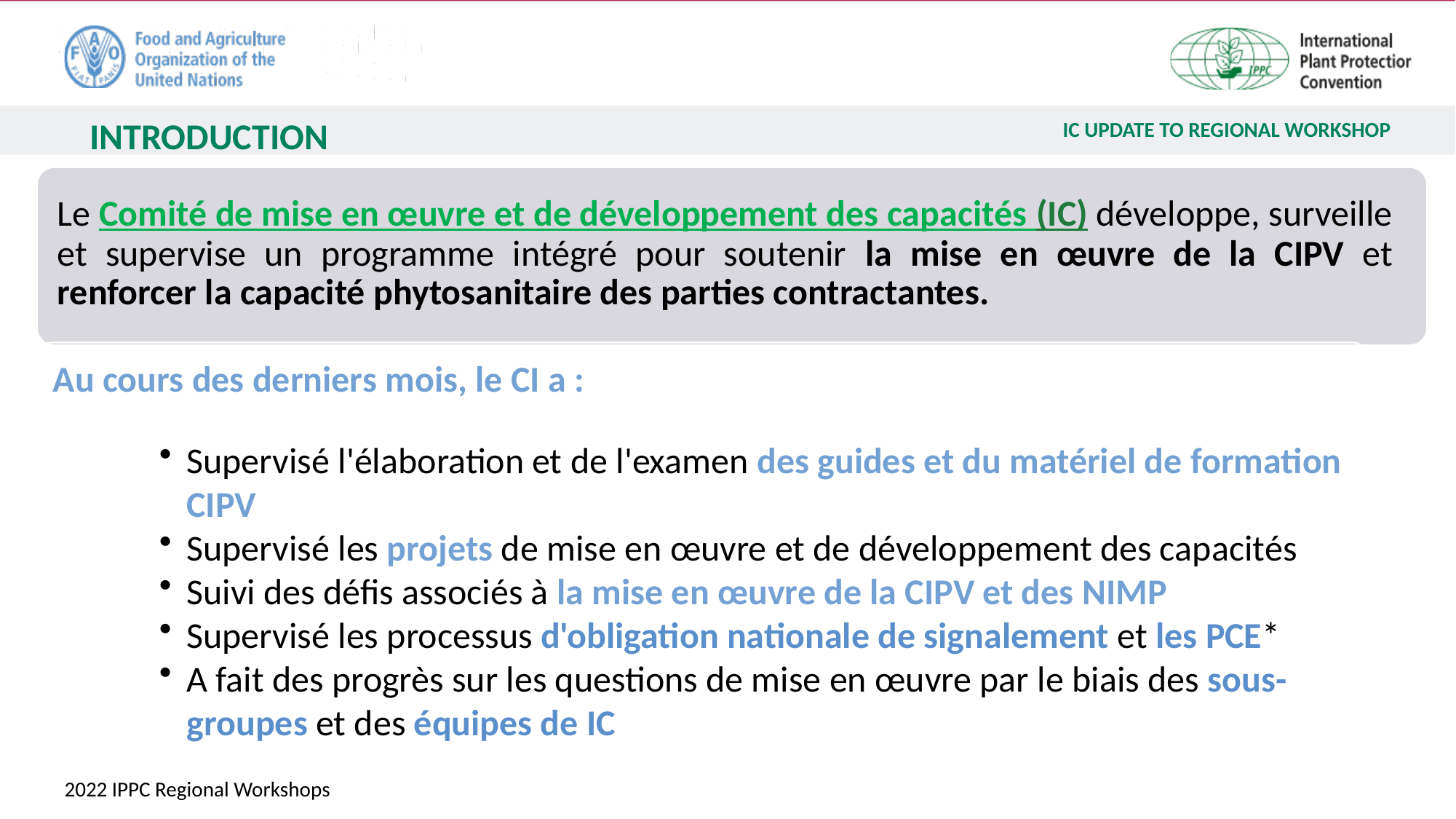

# INTRODUCTION

Le Comité de mise en œuvre et de développement des capacités (IC) développe, surveille et supervise un programme intégré pour soutenir la mise en œuvre de la CIPV et renforcer la capacité phytosanitaire des parties contractantes.
Au cours des derniers mois, le CI a :
Supervisé l'élaboration et de l'examen des guides et du matériel de formation CIPV
Supervisé les projets de mise en œuvre et de développement des capacités
Suivi des défis associés à la mise en œuvre de la CIPV et des NIMP
Supervisé les processus d'obligation nationale de signalement et les PCE*
A fait des progrès sur les questions de mise en œuvre par le biais des sous-groupes et des équipes de IC